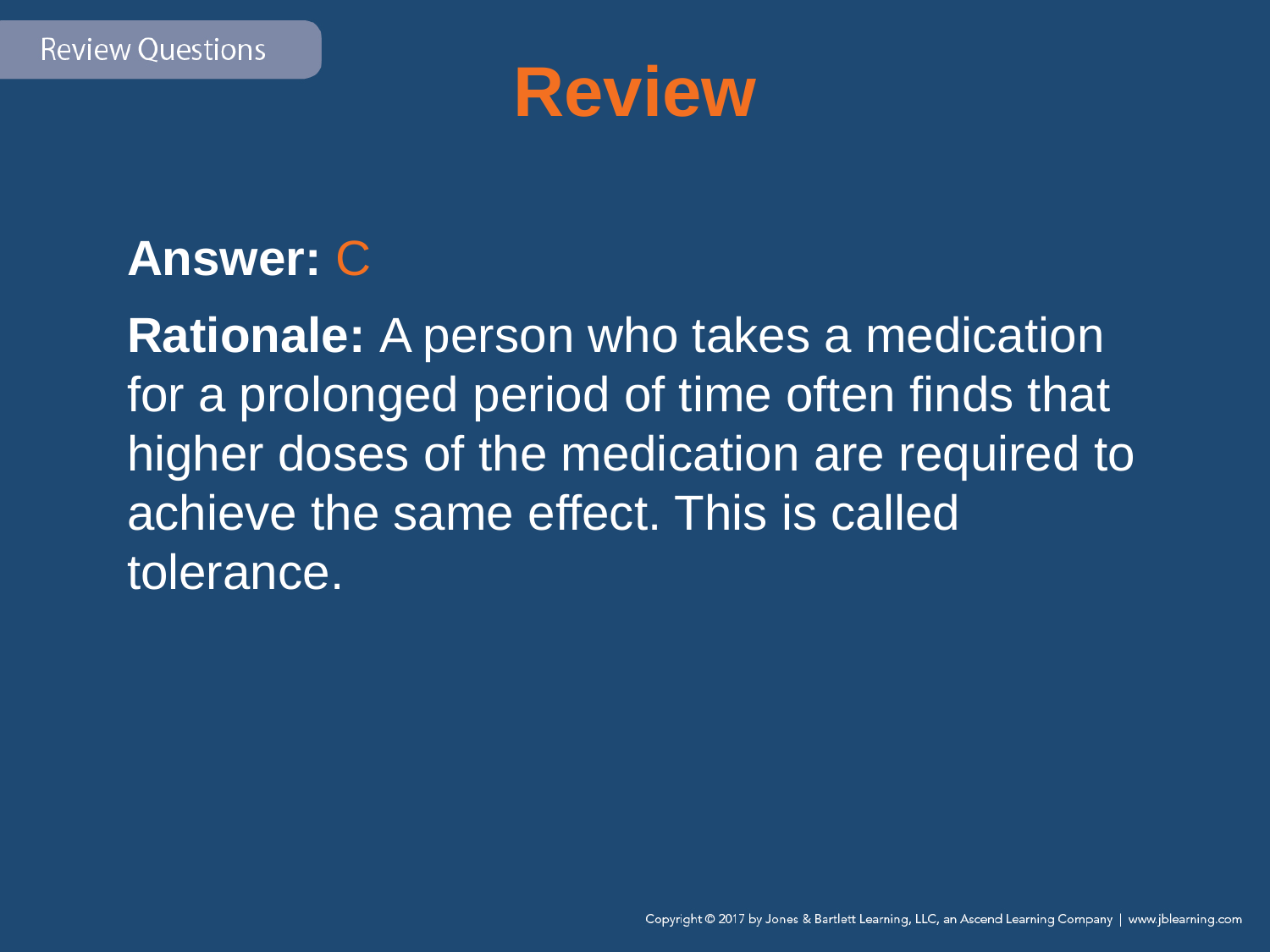

# Review
Answer: C
Rationale: A person who takes a medication for a prolonged period of time often finds that higher doses of the medication are required to achieve the same effect. This is called tolerance.